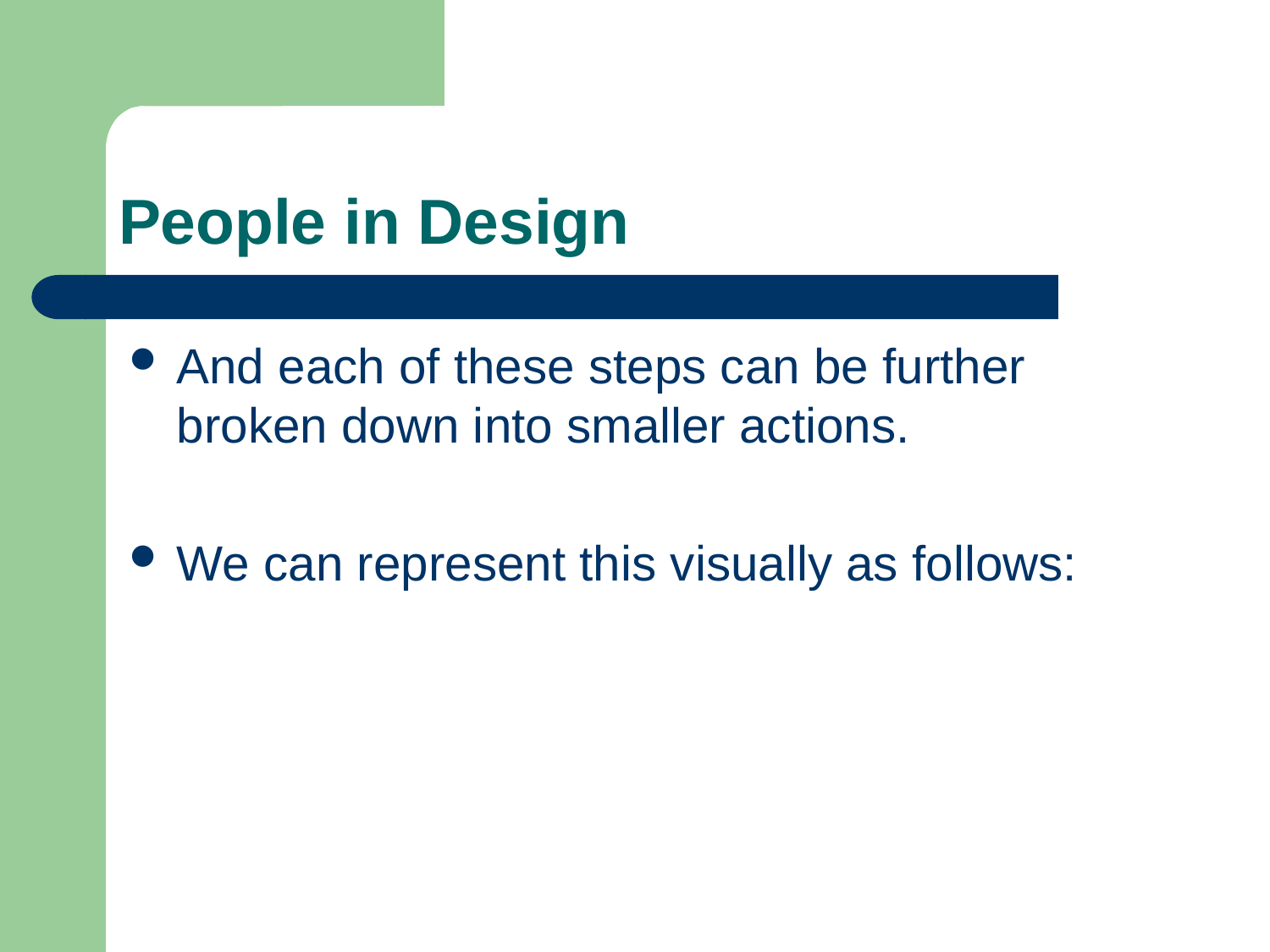

# People in Design
And each of these steps can be further broken down into smaller actions.

We can represent this visually as follows: